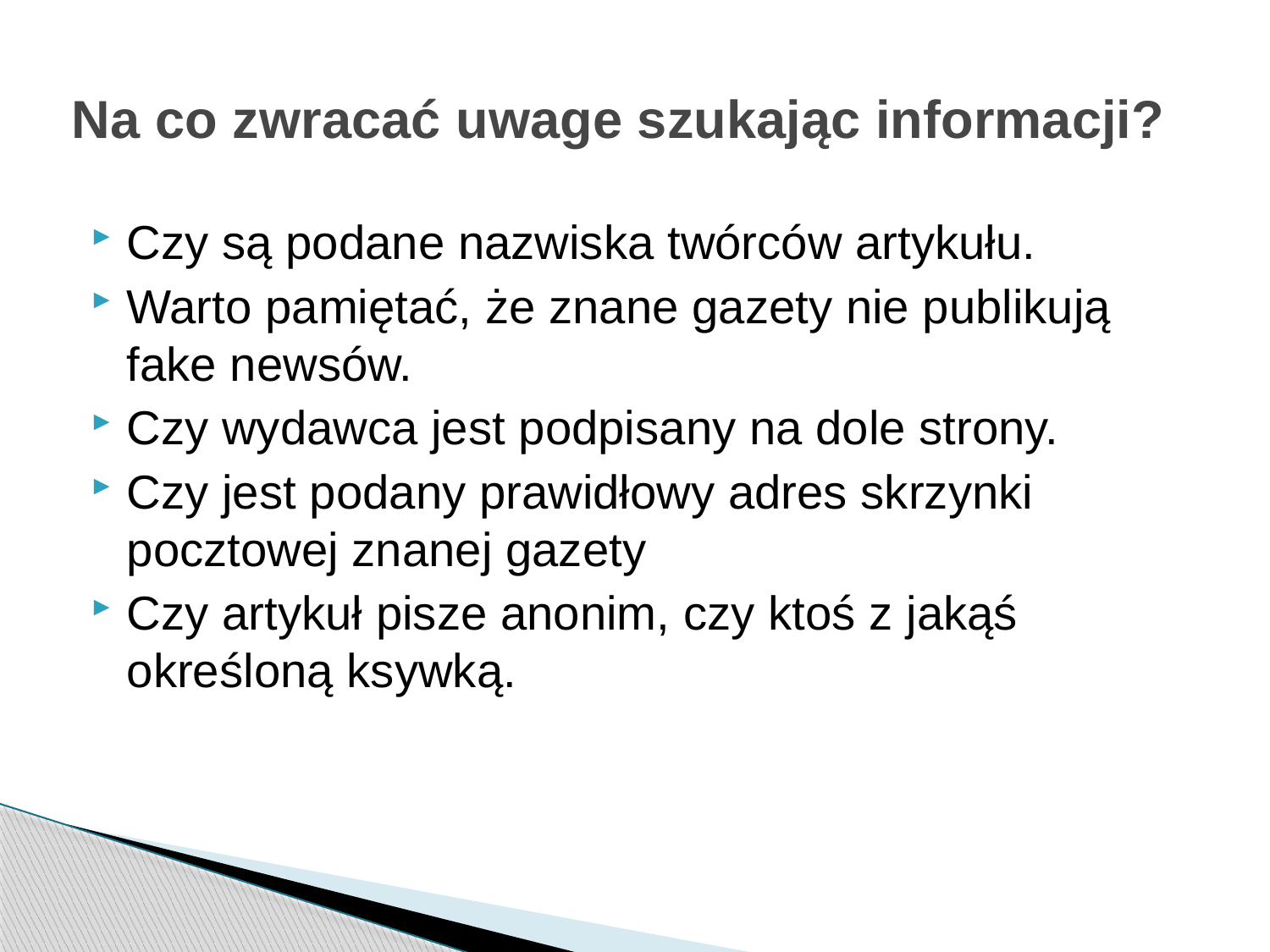

# Na co zwracać uwage szukając informacji?
Czy są podane nazwiska twórców artykułu.
Warto pamiętać, że znane gazety nie publikują fake newsów.
Czy wydawca jest podpisany na dole strony.
Czy jest podany prawidłowy adres skrzynki pocztowej znanej gazety
Czy artykuł pisze anonim, czy ktoś z jakąś określoną ksywką.